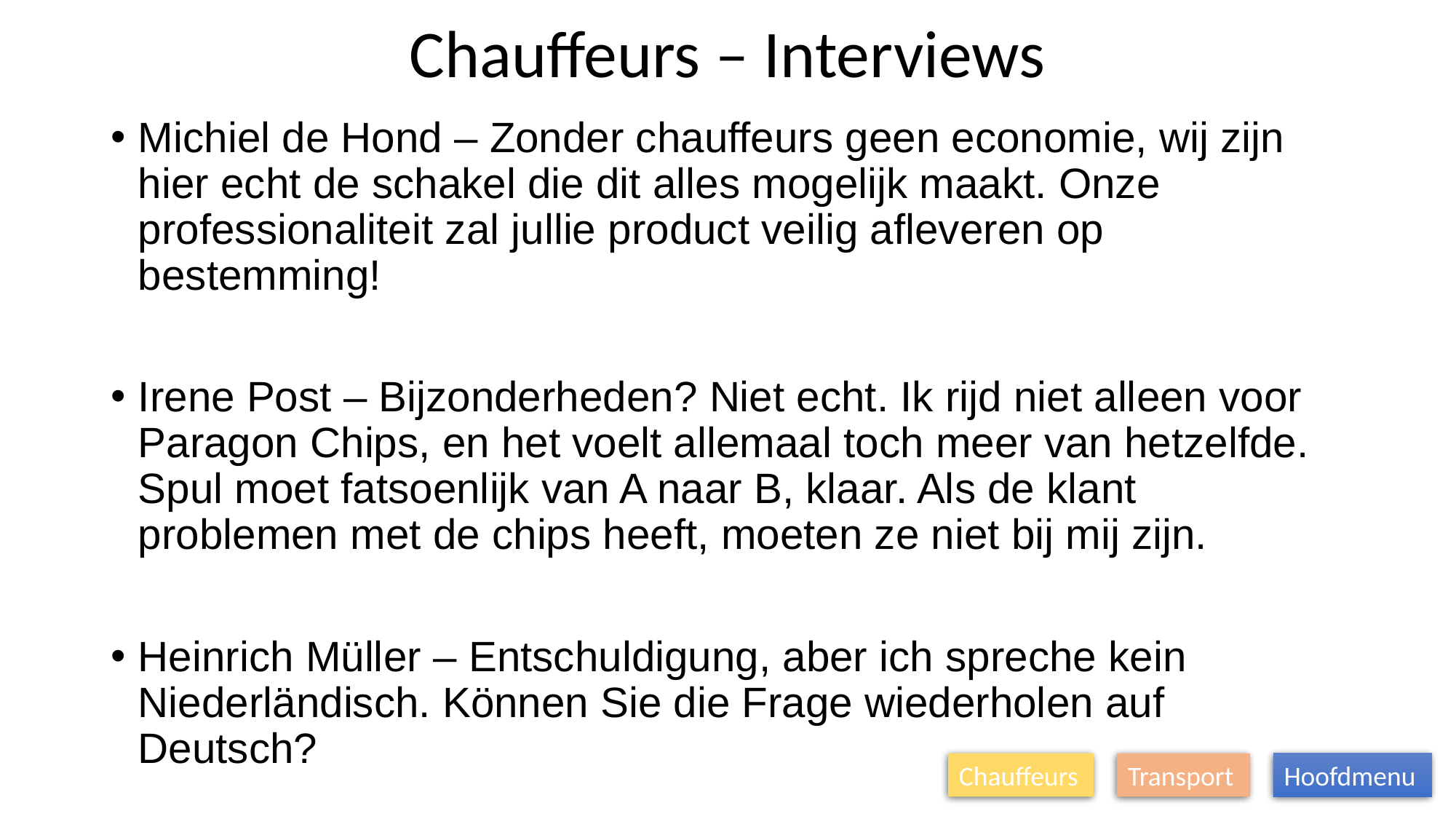

# Chauffeurs – Interviews
Michiel de Hond – Zonder chauffeurs geen economie, wij zijn hier echt de schakel die dit alles mogelijk maakt. Onze professionaliteit zal jullie product veilig afleveren op bestemming!

Irene Post – Bijzonderheden? Niet echt. Ik rijd niet alleen voor Paragon Chips, en het voelt allemaal toch meer van hetzelfde. Spul moet fatsoenlijk van A naar B, klaar. Als de klant problemen met de chips heeft, moeten ze niet bij mij zijn.

Heinrich Müller – Entschuldigung, aber ich spreche kein Niederländisch. Können Sie die Frage wiederholen auf Deutsch?

Chauffeurs
Transport
Hoofdmenu